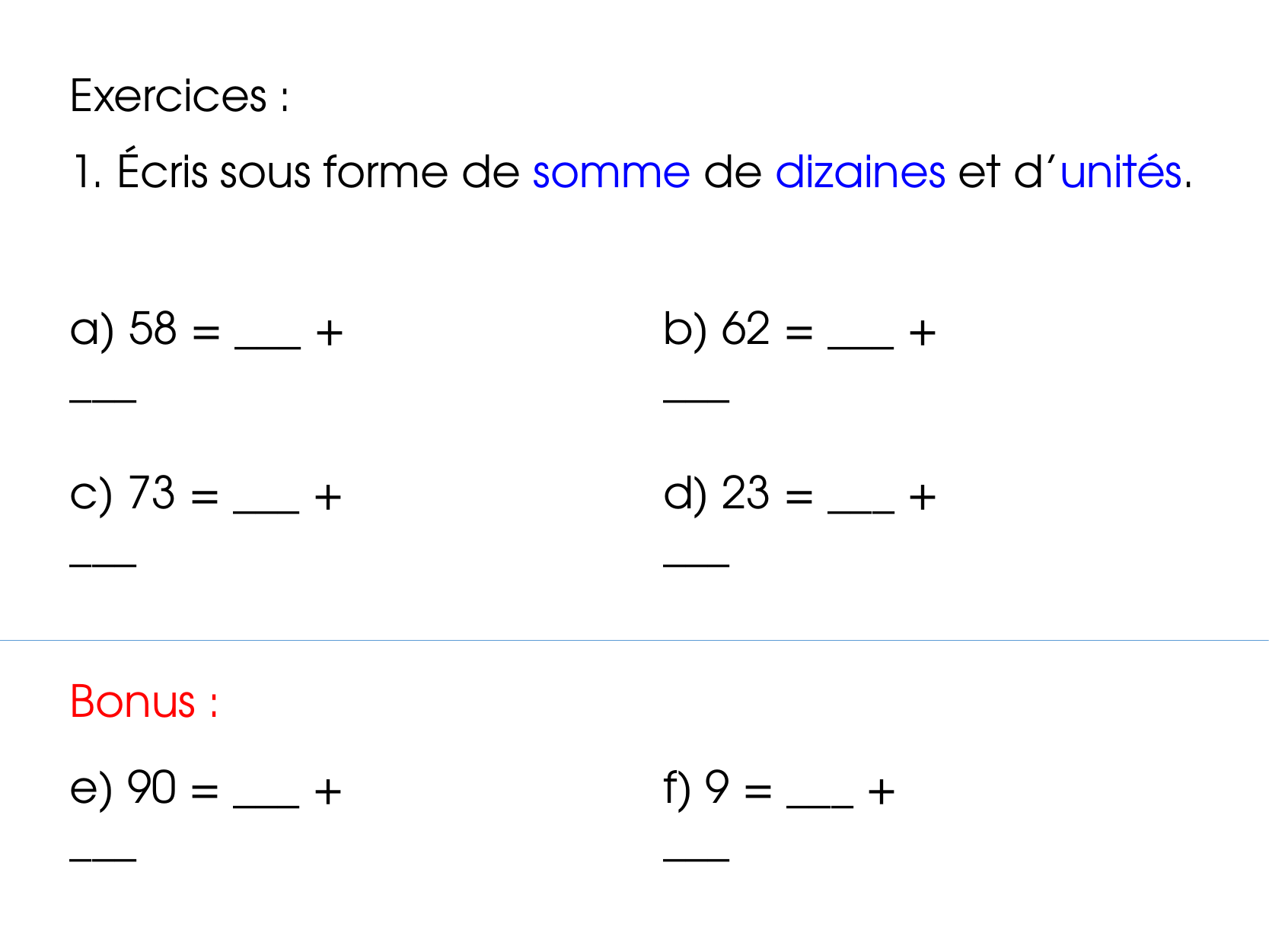

Exercices :
1. Écris sous forme de somme de dizaines et d’unités.
a) 58 = ___ + ___
b) 62 = ___ + ___
c) 73 = ___ + ___
d) 23 = ___ + ___
Bonus :
e) 90 = ___ + ___
f) 9 = ___ + ___